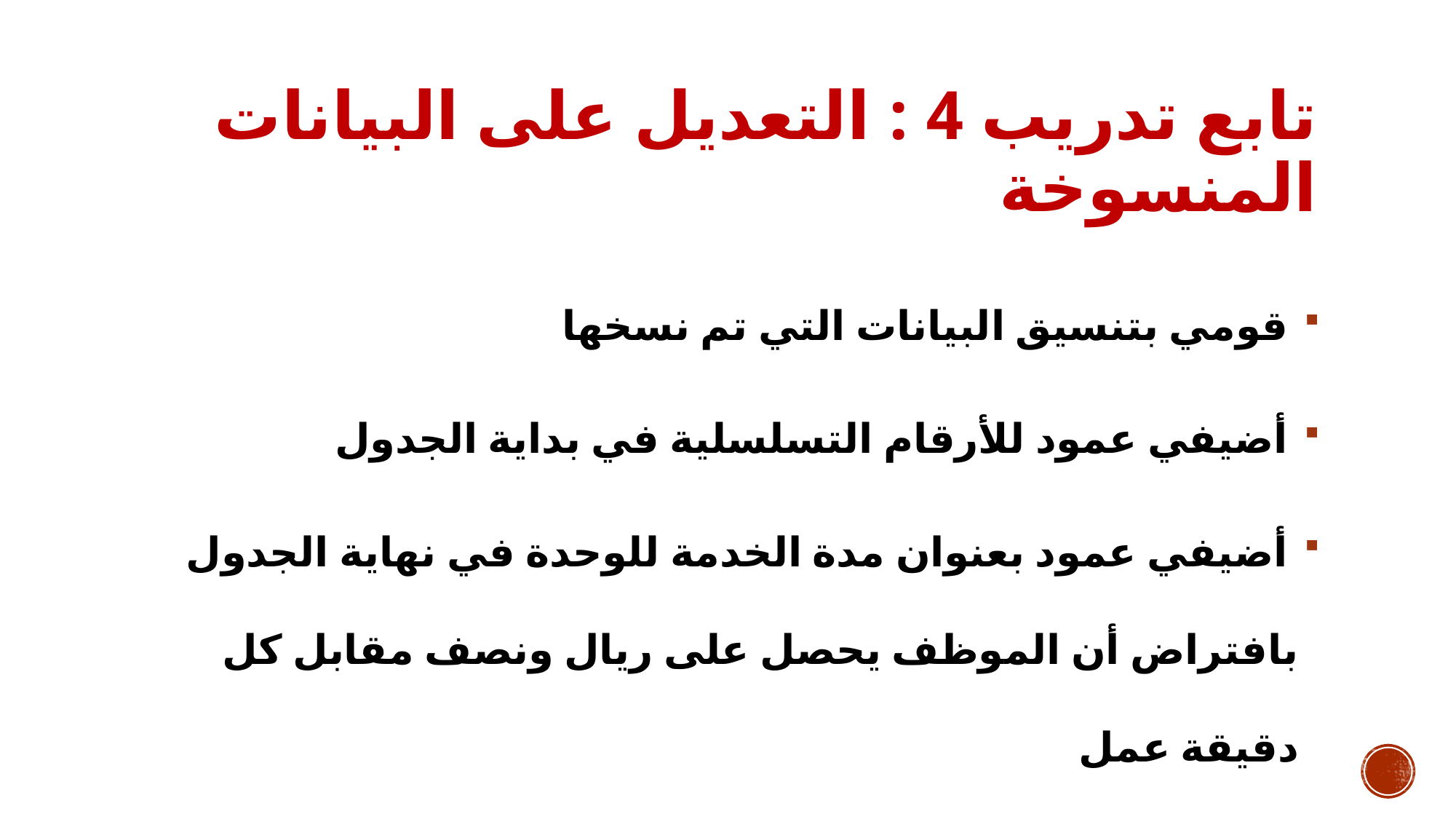

# تابع تدريب 4 : التعديل على البيانات المنسوخة
 قومي بتنسيق البيانات التي تم نسخها
 أضيفي عمود للأرقام التسلسلية في بداية الجدول
 أضيفي عمود بعنوان مدة الخدمة للوحدة في نهاية الجدول بافتراض أن الموظف يحصل على ريال ونصف مقابل كل دقيقة عمل